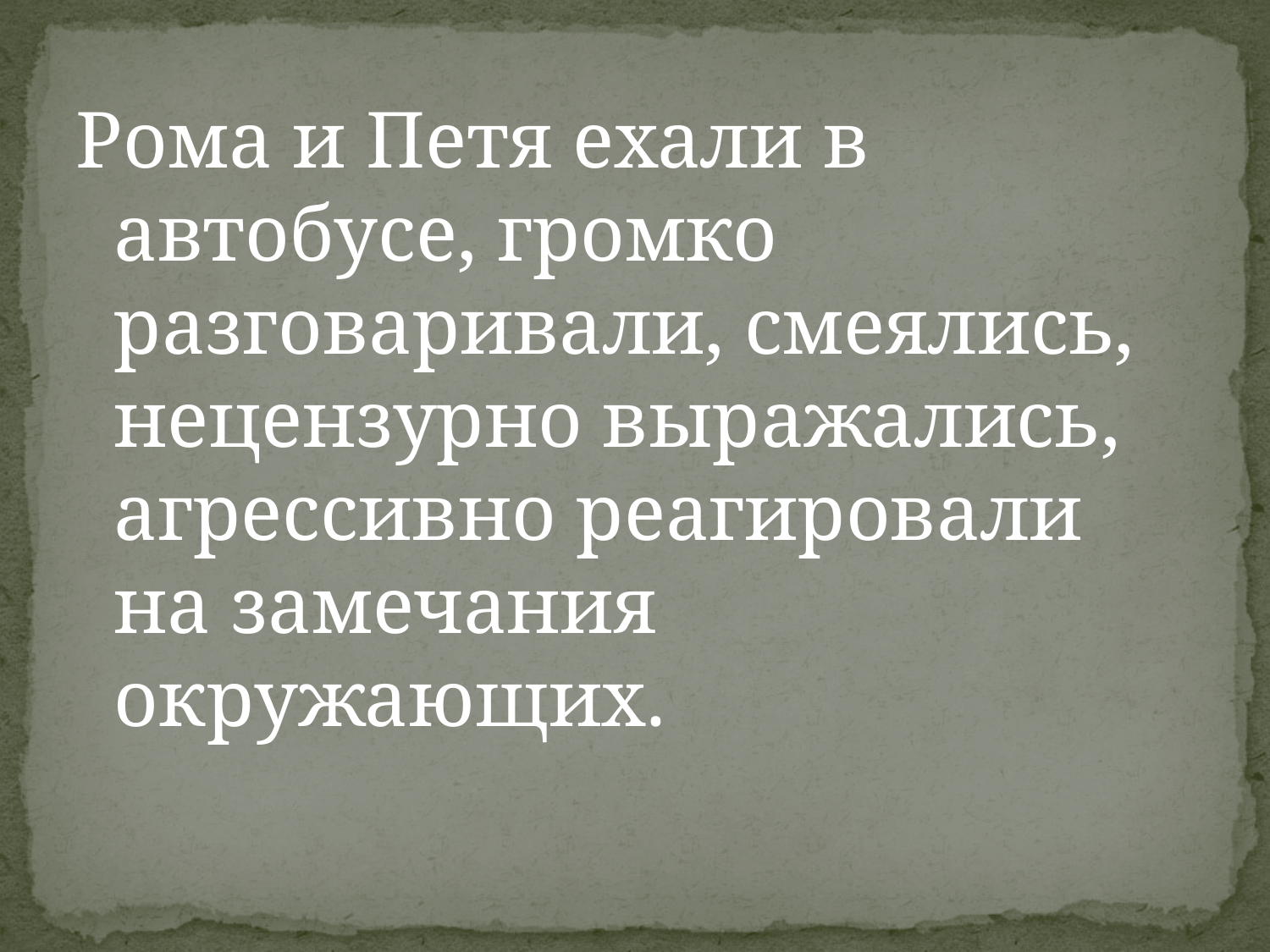

Рома и Петя ехали в автобусе, громко разговаривали, смеялись, нецензурно выражались, агрессивно реагировали на замечания окружающих.